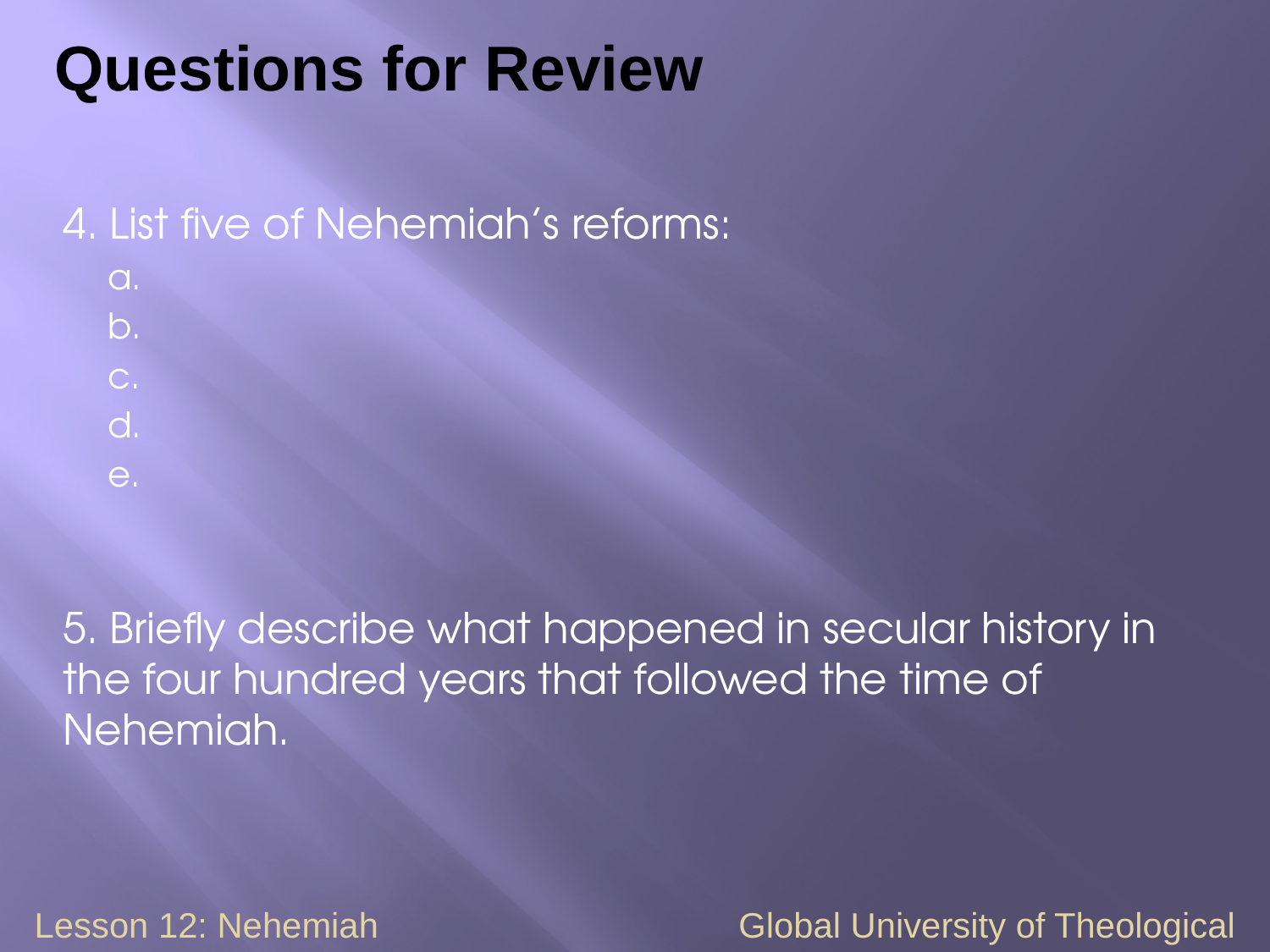

# Questions for Review
4. List five of Nehemiah’s reforms:
a.
b.
c.
d.
e.

5. Briefly describe what happened in secular history in the four hundred years that followed the time of Nehemiah.
Lesson 12: Nehemiah                                     Global University of Theological Studies